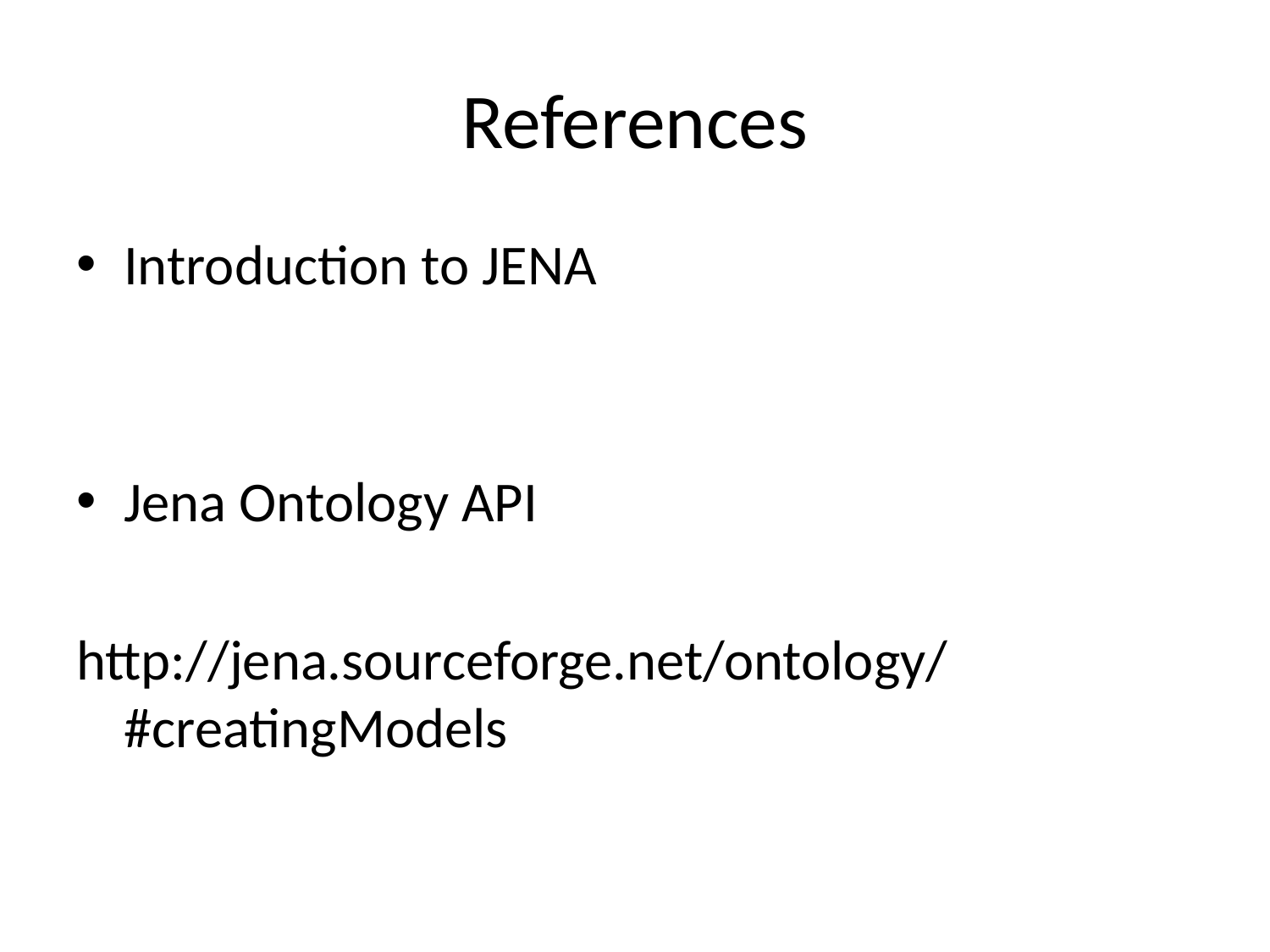

# References
Introduction to JENA

Jena Ontology API

http://jena.sourceforge.net/ontology/#creatingModels